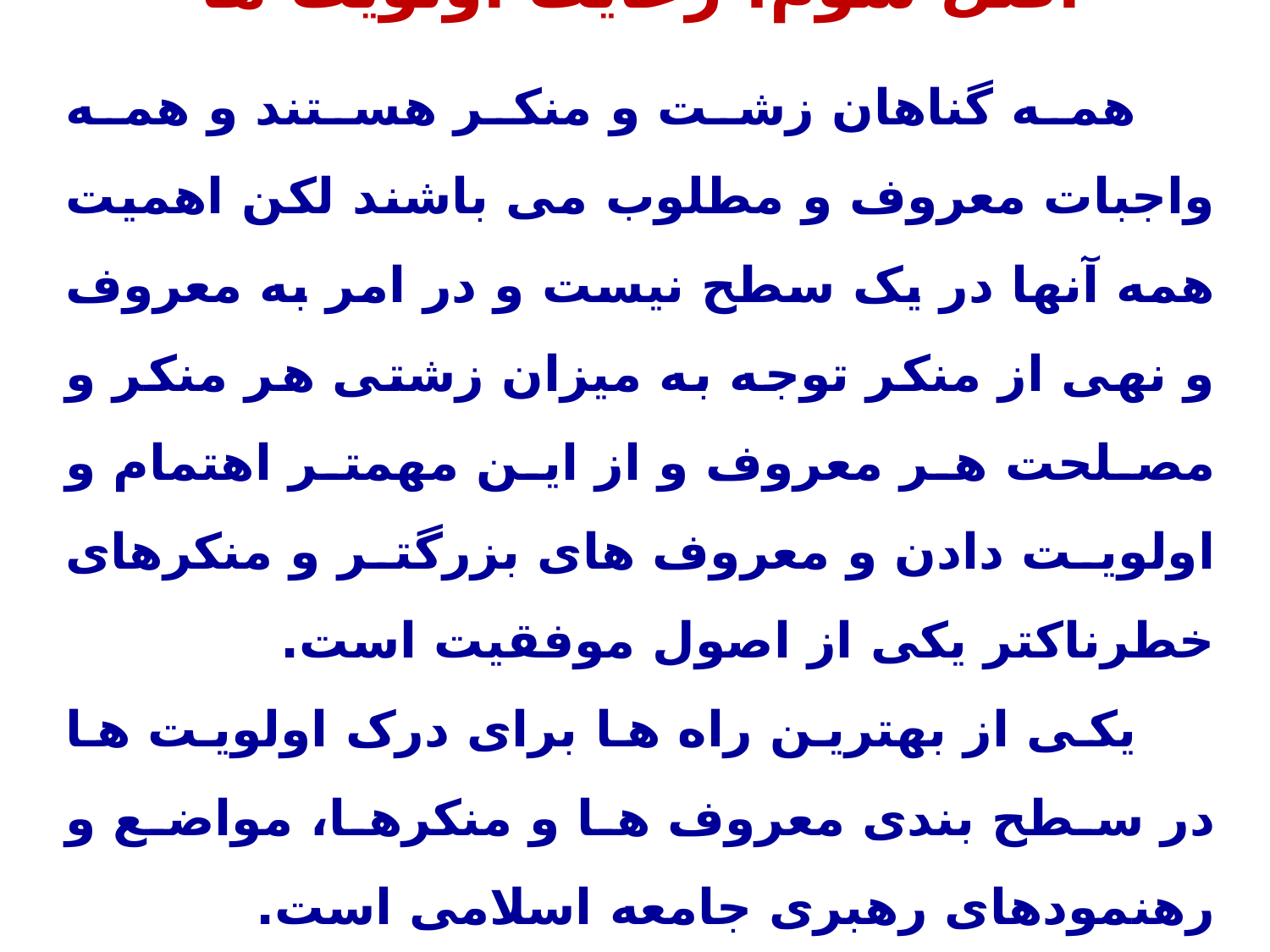

اصل سوم: رعایت اولویت ها

همه گناهان زشت و منکر هستند و همه واجبات معروف و مطلوب می باشند لکن اهمیت همه آنها در یک سطح نیست و در امر به معروف و نهی از منکر توجه به میزان زشتی هر منکر و مصلحت هر معروف و از این مهمتر اهتمام و اولویت دادن و معروف های بزرگتر و منکرهای خطرناکتر یکی از اصول موفقیت است.
یکی از بهترین راه ها برای درک اولویت ها در سطح بندی معروف ها و منکرها، مواضع و رهنمودهای رهبری جامعه اسلامی است.